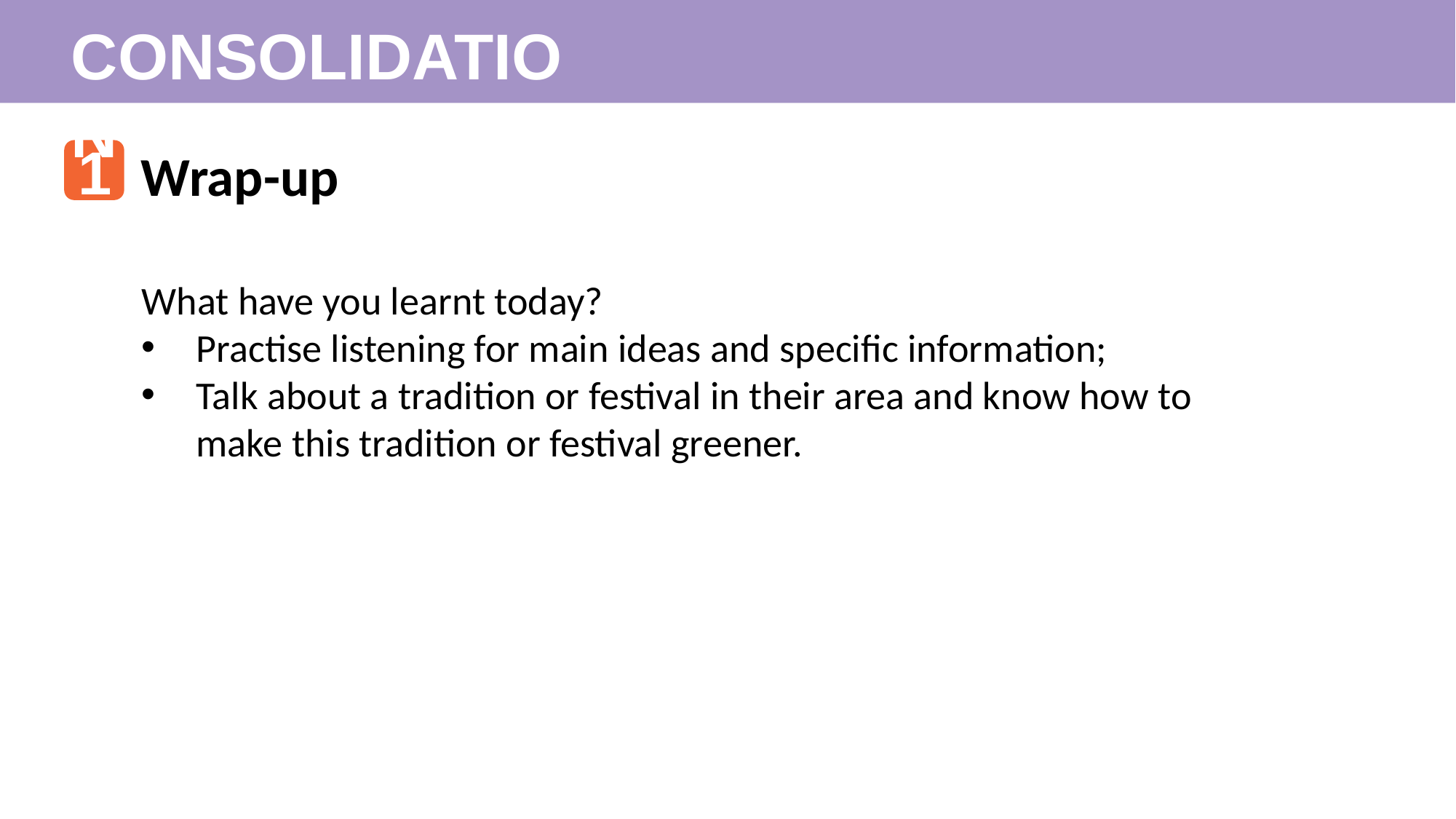

CONSOLIDATION
CONSOLIDATION
1
Wrap-up

What have you learnt today?
Practise listening for main ideas and specific information;
Talk about a tradition or festival in their area and know how to make this tradition or festival greener.